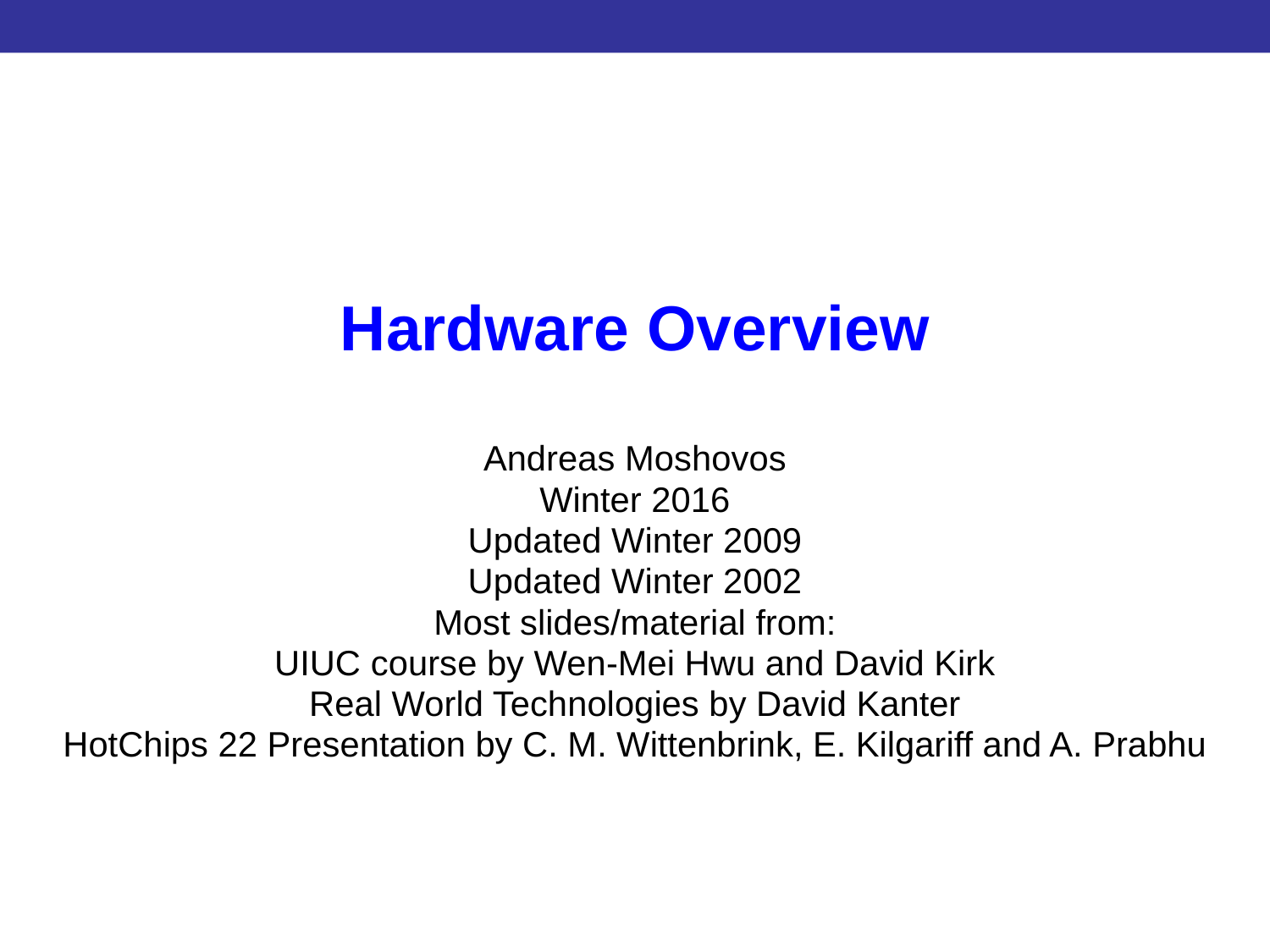

# Introduction to CUDA Programming
Hardware Overview

Andreas Moshovos
Winter 2016
Updated Winter 2009
Updated Winter 2002
Most slides/material from:
UIUC course by Wen-Mei Hwu and David Kirk
Real World Technologies by David Kanter
HotChips 22 Presentation by C. M. Wittenbrink, E. Kilgariff and A. Prabhu